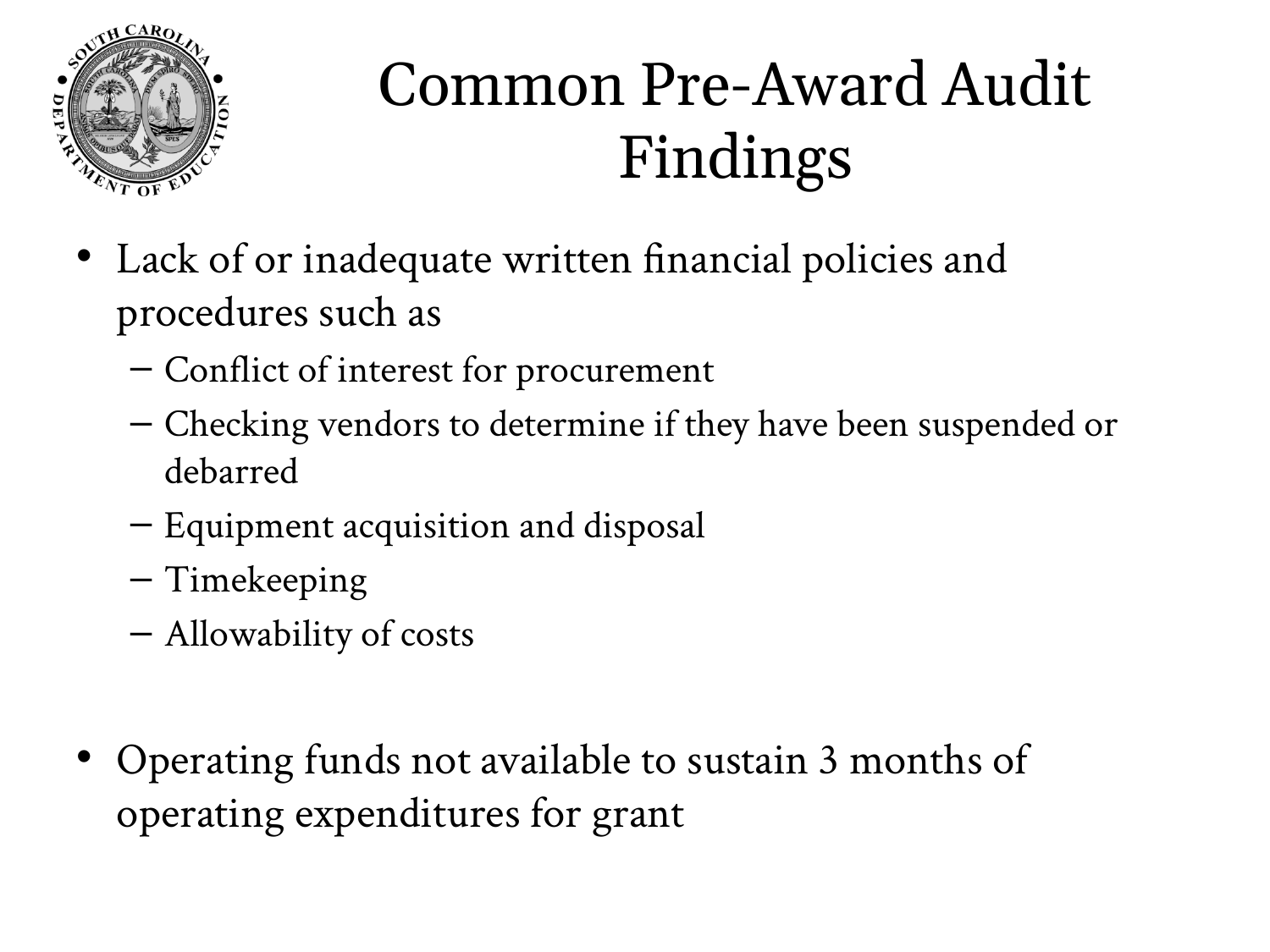

# Common Pre-Award Audit Findings
Lack of or inadequate written financial policies and procedures such as
Conflict of interest for procurement
Checking vendors to determine if they have been suspended or debarred
Equipment acquisition and disposal
Timekeeping
Allowability of costs

Operating funds not available to sustain 3 months of operating expenditures for grant